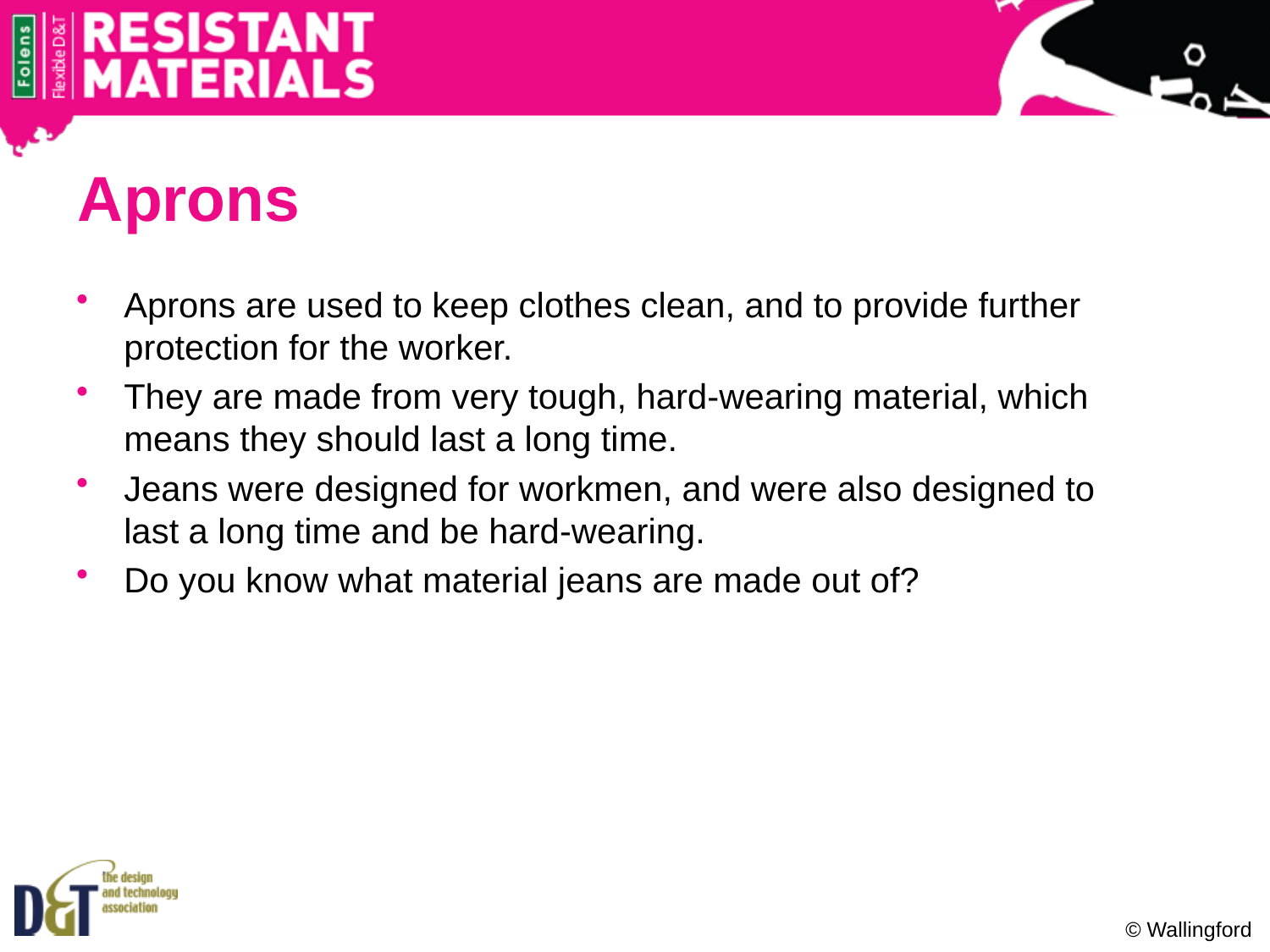

# Aprons
Aprons are used to keep clothes clean, and to provide further protection for the worker.
They are made from very tough, hard-wearing material, which means they should last a long time.
Jeans were designed for workmen, and were also designed to last a long time and be hard-wearing.
Do you know what material jeans are made out of?

© Wallingford